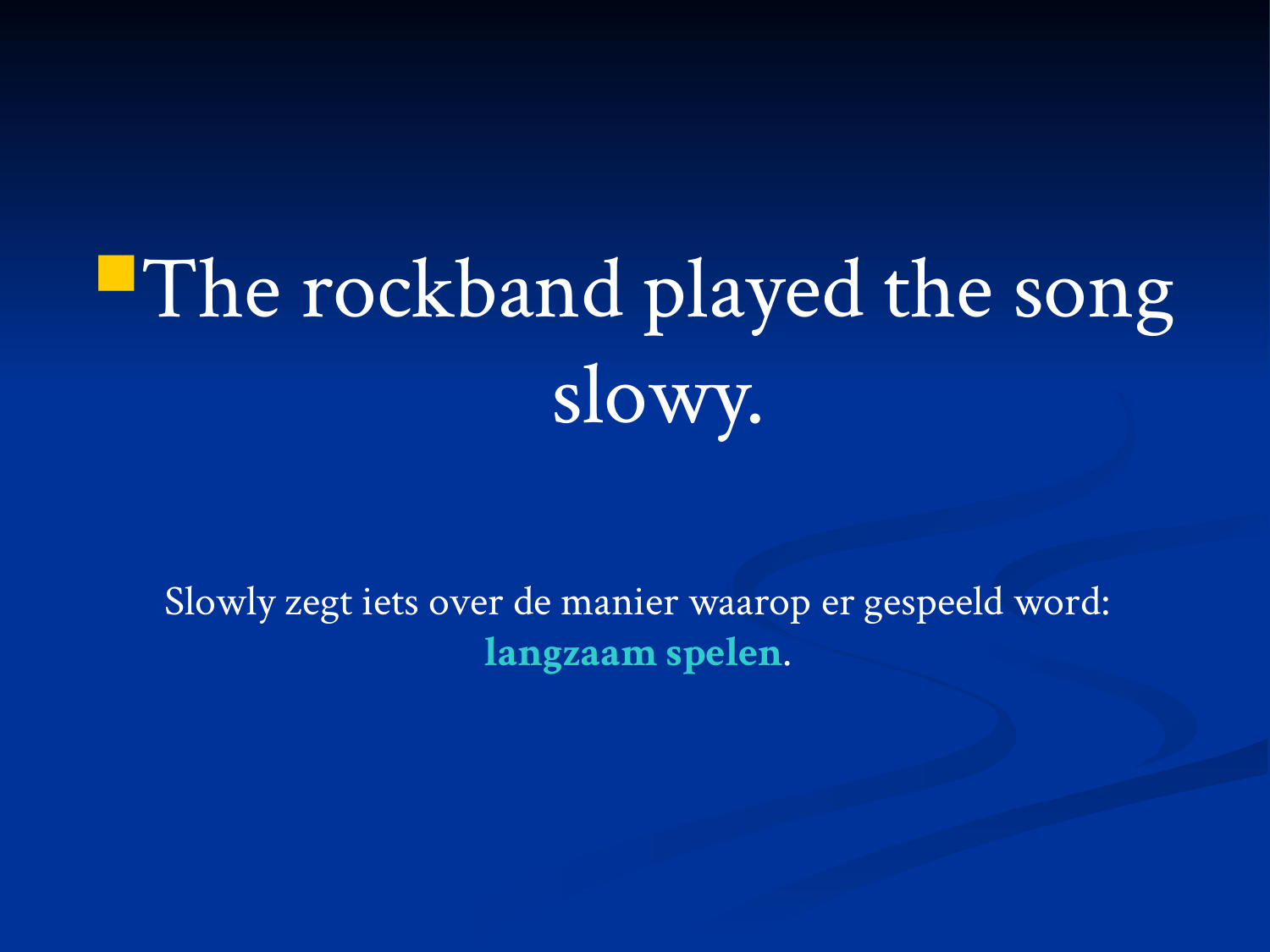

#
The rockband played the song slowy.
Slowly zegt iets over de manier waarop er gespeeld word:
langzaam spelen.